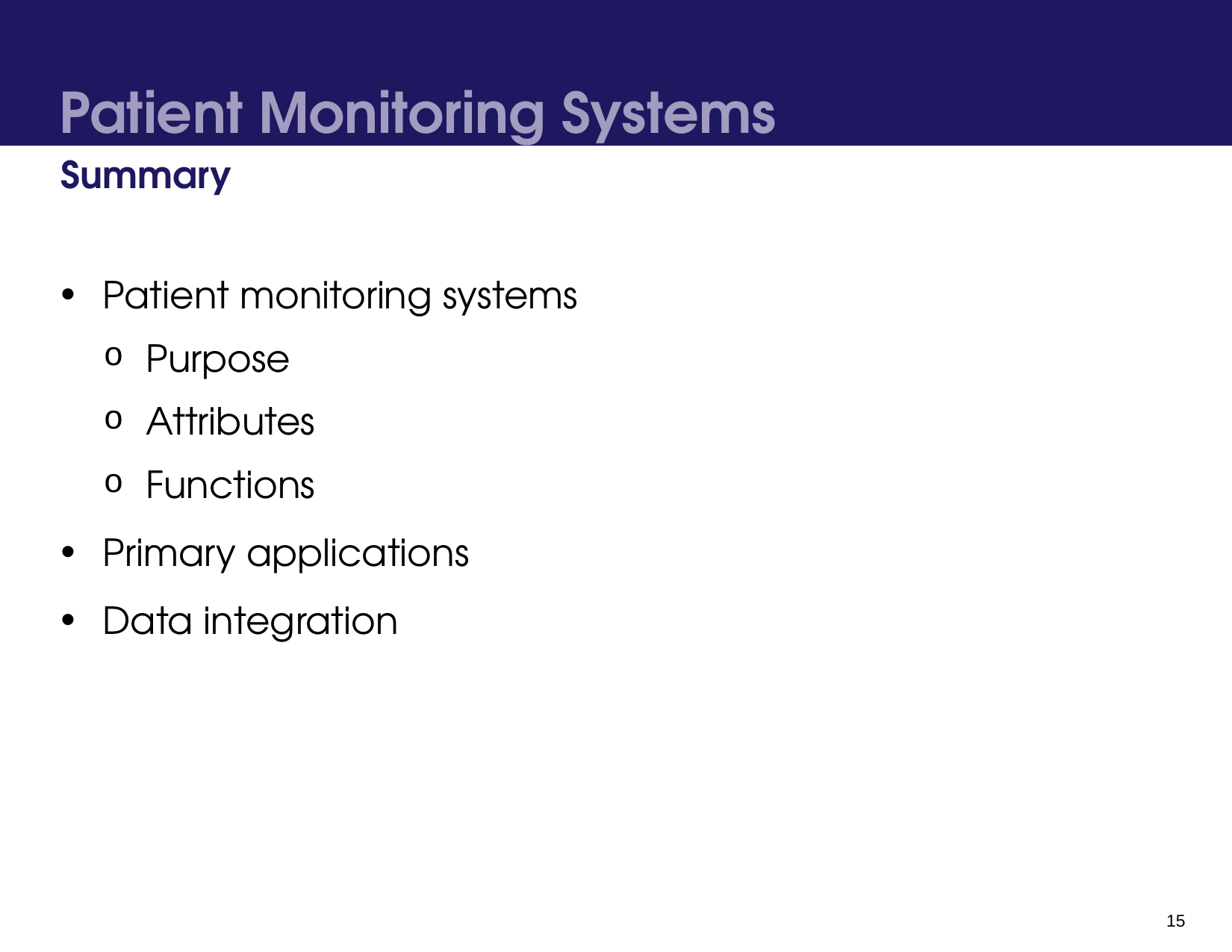

# Patient Monitoring Systems
Summary
Patient monitoring systems
Purpose
Attributes
Functions
Primary applications
Data integration
15